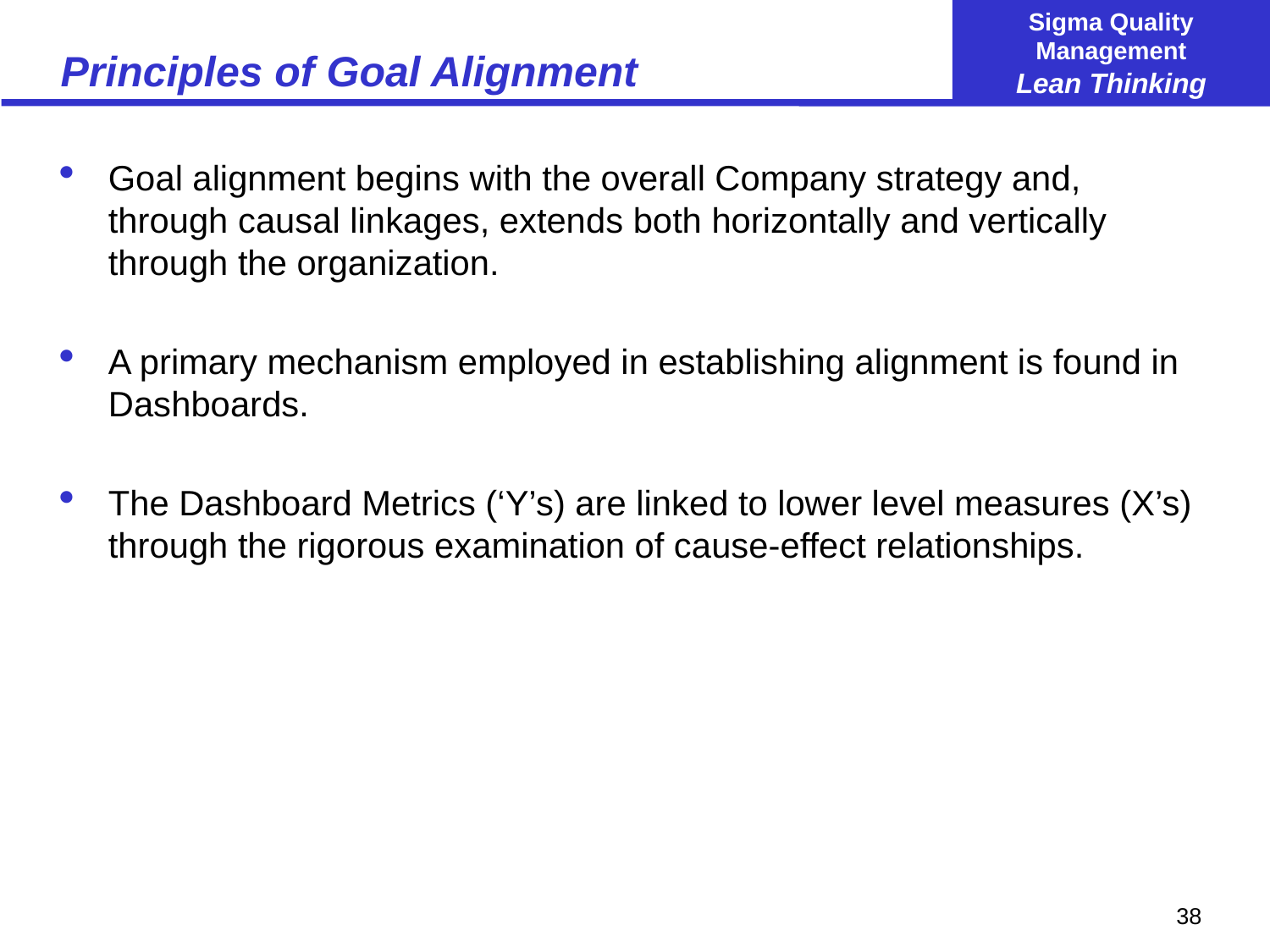

# Principles of Goal Alignment
Goal alignment begins with the overall Company strategy and, through causal linkages, extends both horizontally and vertically through the organization.

A primary mechanism employed in establishing alignment is found in Dashboards.

The Dashboard Metrics (‘Y’s) are linked to lower level measures (X’s) through the rigorous examination of cause-effect relationships.